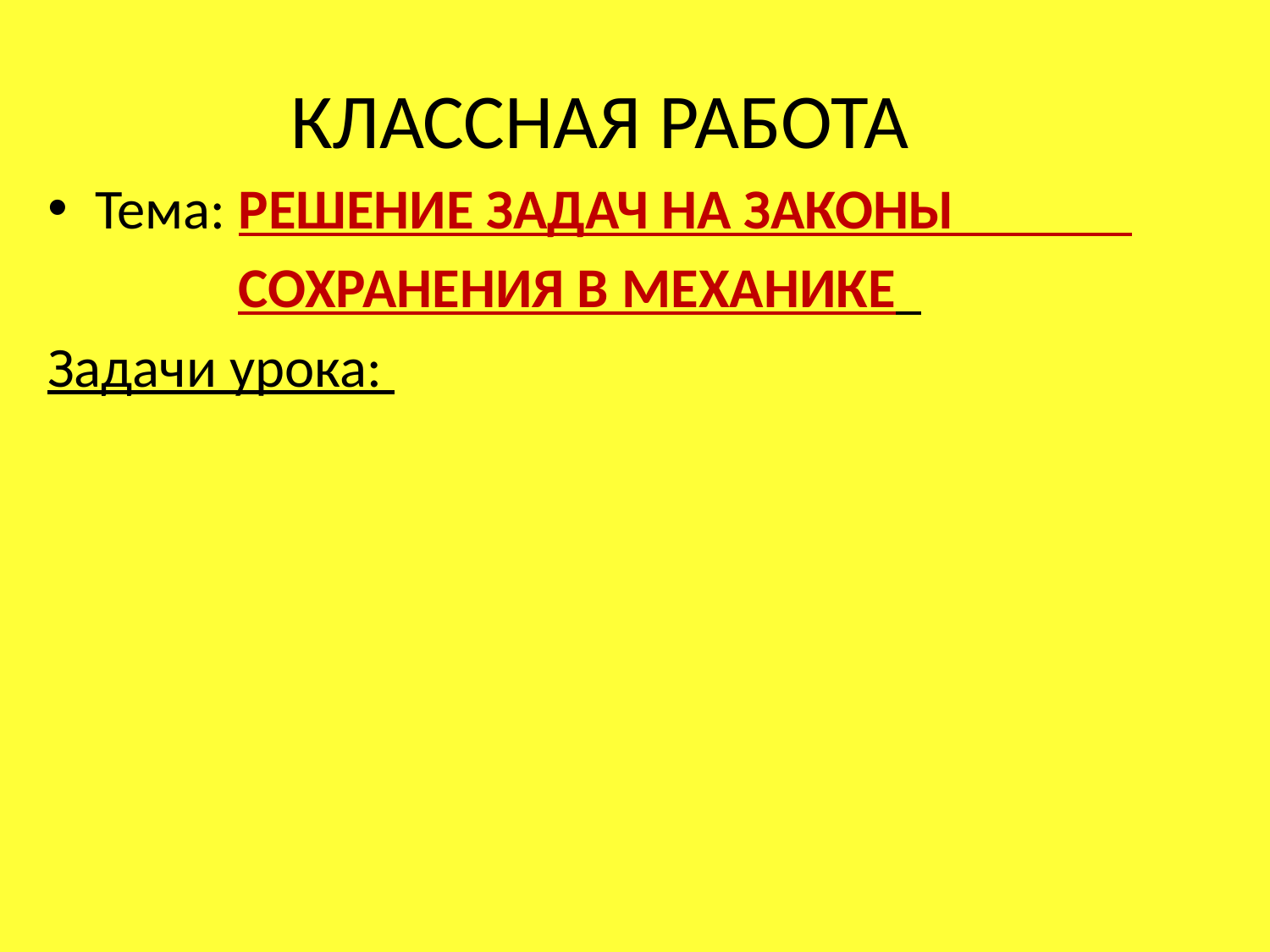

# КЛАССНАЯ РАБОТА
Тема: РЕШЕНИЕ ЗАДАЧ НА ЗАКОНЫ
               СОХРАНЕНИЯ В МЕХАНИКЕ
Задачи урока: